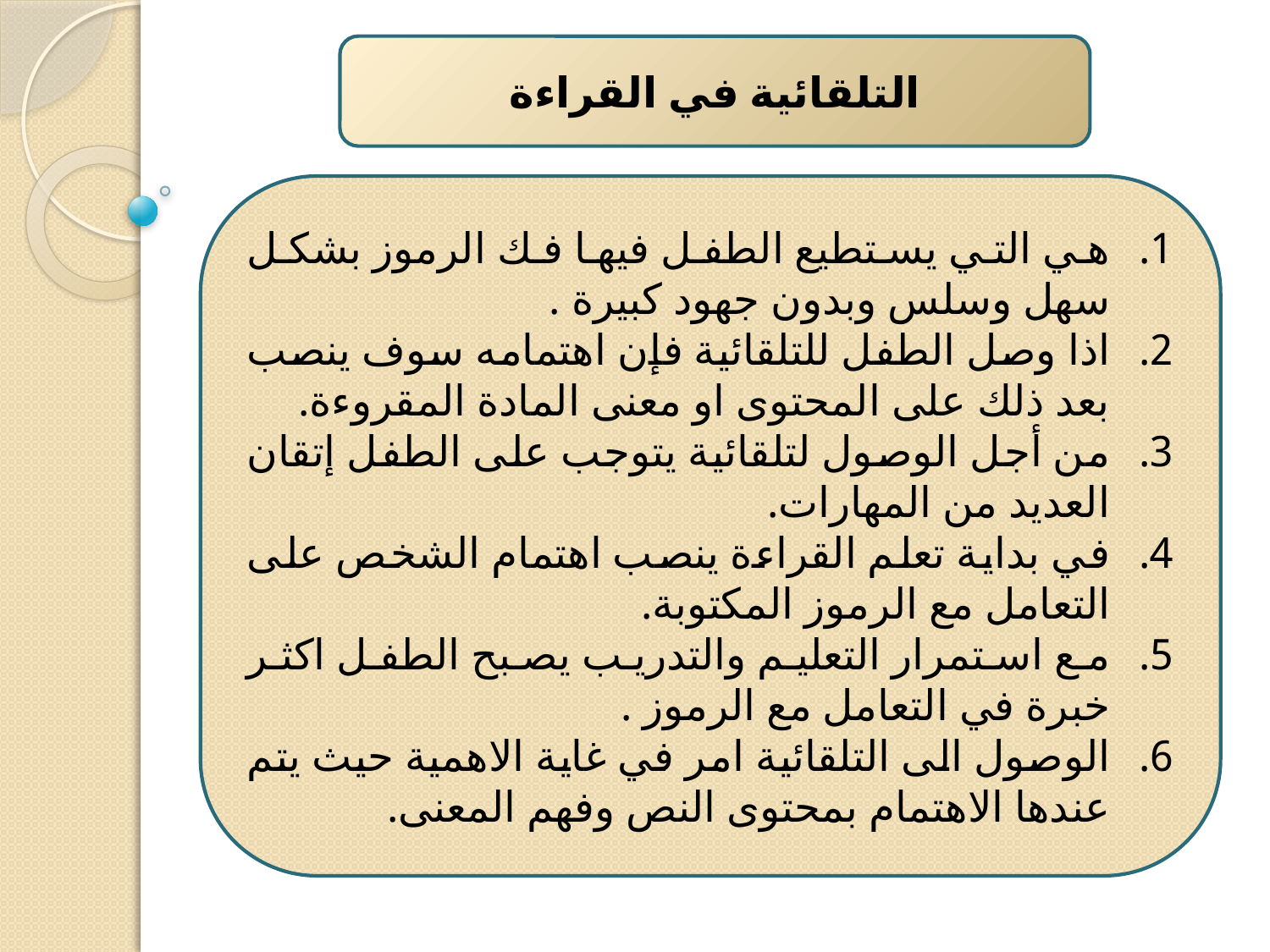

التلقائية في القراءة
هي التي يستطيع الطفل فيها فك الرموز بشكل سهل وسلس وبدون جهود كبيرة .
اذا وصل الطفل للتلقائية فإن اهتمامه سوف ينصب بعد ذلك على المحتوى او معنى المادة المقروءة.
من أجل الوصول لتلقائية يتوجب على الطفل إتقان العديد من المهارات.
في بداية تعلم القراءة ينصب اهتمام الشخص على التعامل مع الرموز المكتوبة.
مع استمرار التعليم والتدريب يصبح الطفل اكثر خبرة في التعامل مع الرموز .
الوصول الى التلقائية امر في غاية الاهمية حيث يتم عندها الاهتمام بمحتوى النص وفهم المعنى.